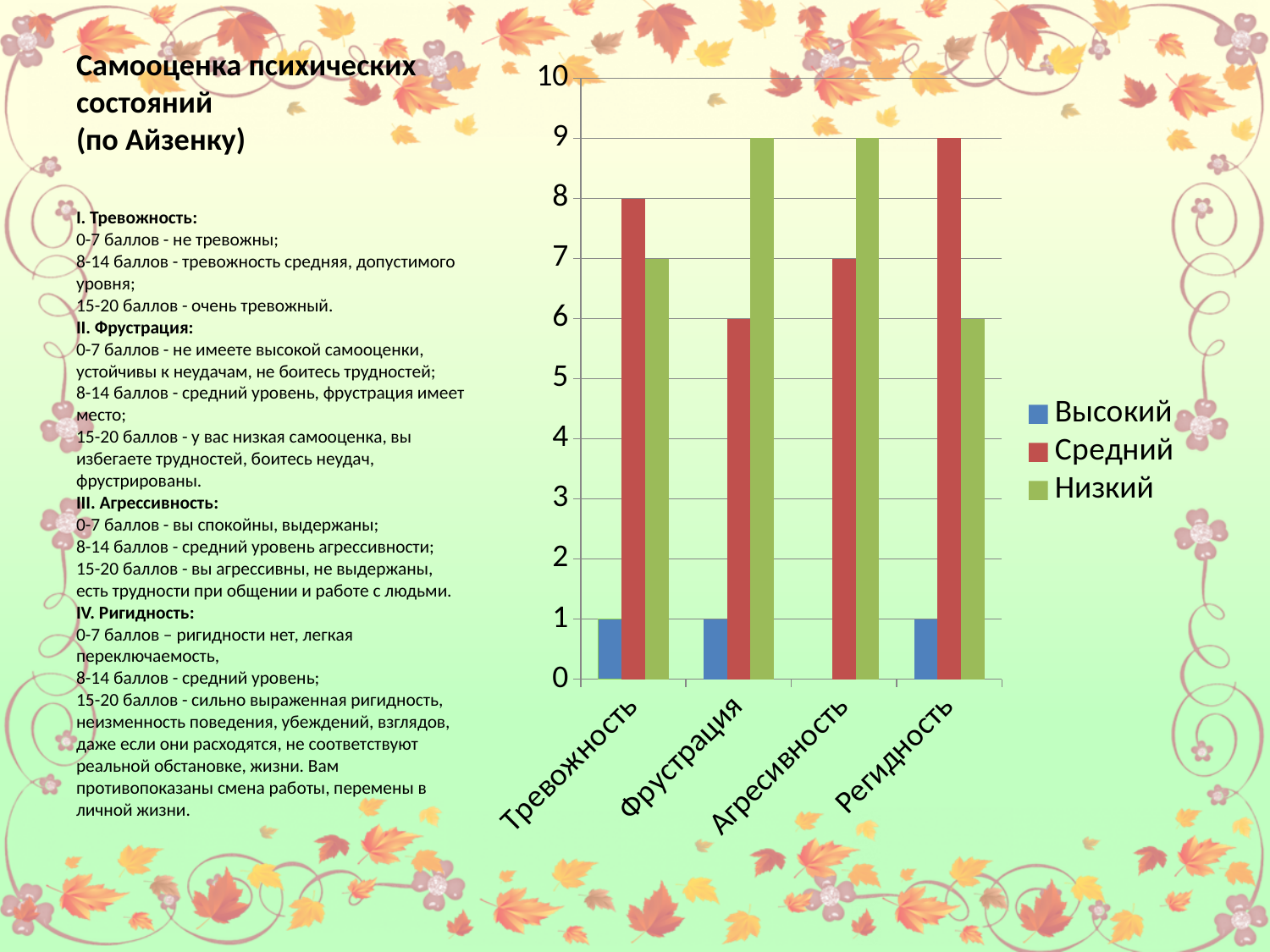

# Самооценка психических состояний  (по Айзенку)

### Chart

| Category | Высокий | Средний | Низкий |
|---|---|---|---|
| Тревожность | 1.0 | 8.0 | 7.0 |
| Фрустрация | 1.0 | 6.0 | 9.0 |
| Агресивность | None | 7.0 | 9.0 |
| Регидность | 1.0 | 9.0 | 6.0 |
I. Тревожность: 
0-7 баллов - не тревожны; 
8-14 баллов - тревожность средняя, допустимого уровня; 
15-20 баллов - очень тревожный. 
II. Фрустрация: 
0-7 баллов - не имеете высокой самооценки, устойчивы к неудачам, не боитесь трудностей; 
8-14 баллов - средний уровень, фрустрация имеет место; 
15-20 баллов - у вас низкая самооценка, вы избегаете трудностей, боитесь неудач, фрустрированы. 
III. Агрессивность: 
0-7 баллов - вы спокойны, выдержаны; 
8-14 баллов - средний уровень агрессивности; 
15-20 баллов - вы агрессивны, не выдержаны, есть трудности при общении и работе с людьми. 
IV. Ригидность: 
0-7 баллов – ригидности нет, легкая переключаемость, 
8-14 баллов - средний уровень; 
15-20 баллов - сильно выраженная ригидность, неизменность поведения, убеждений, взглядов, даже если они расходятся, не соответствуют реальной обстановке, жизни. Вам противопоказаны смена работы, перемены в личной жизни.